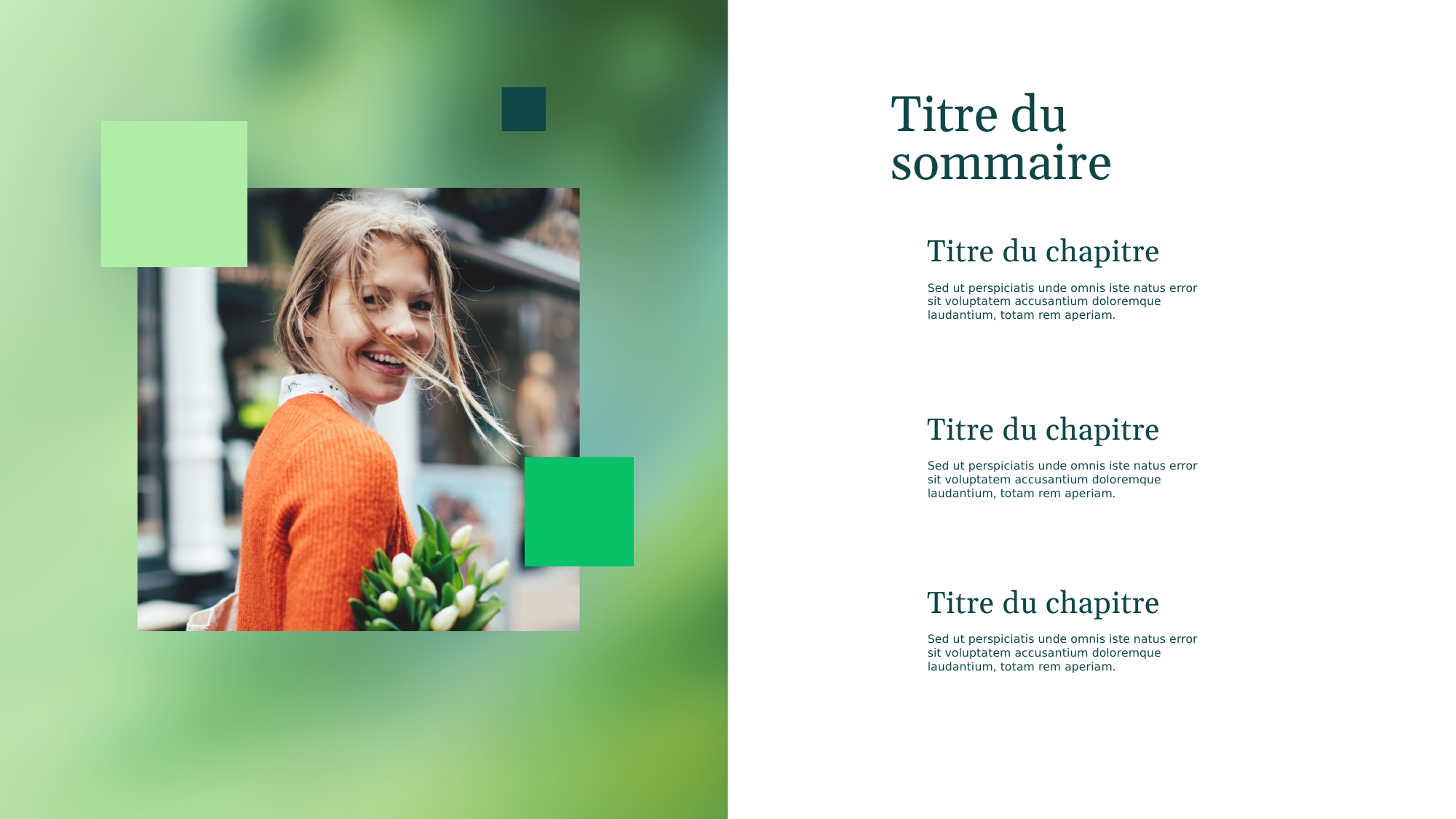

# Titre du sommaire

Titre du chapitre
Sed ut perspiciatis unde omnis iste natus error sit voluptatem accusantium doloremque laudantium, totam rem aperiam.

Titre du chapitre
Sed ut perspiciatis unde omnis iste natus error sit voluptatem accusantium doloremque laudantium, totam rem aperiam.

Titre du chapitre
Sed ut perspiciatis unde omnis iste natus error sit voluptatem accusantium doloremque laudantium, totam rem aperiam.